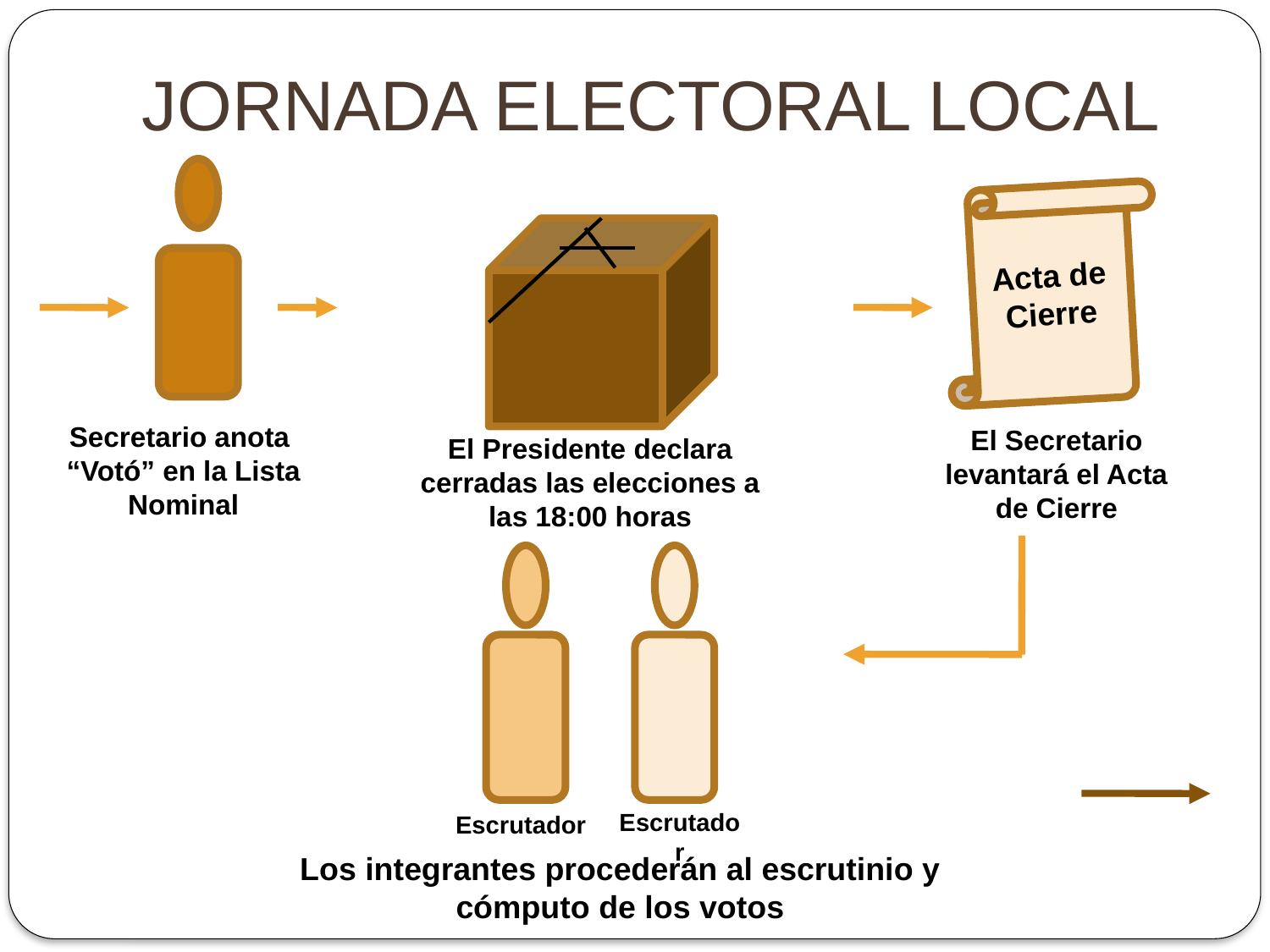

# JORNADA ELECTORAL LOCAL

Acta de Cierre
Secretario anota
“Votó” en la Lista Nominal
El Secretario levantará el Acta de Cierre
El Presidente declara cerradas las elecciones a las 18:00 horas

Escrutador
Escrutador
Los integrantes procederán al escrutinio y cómputo de los votos